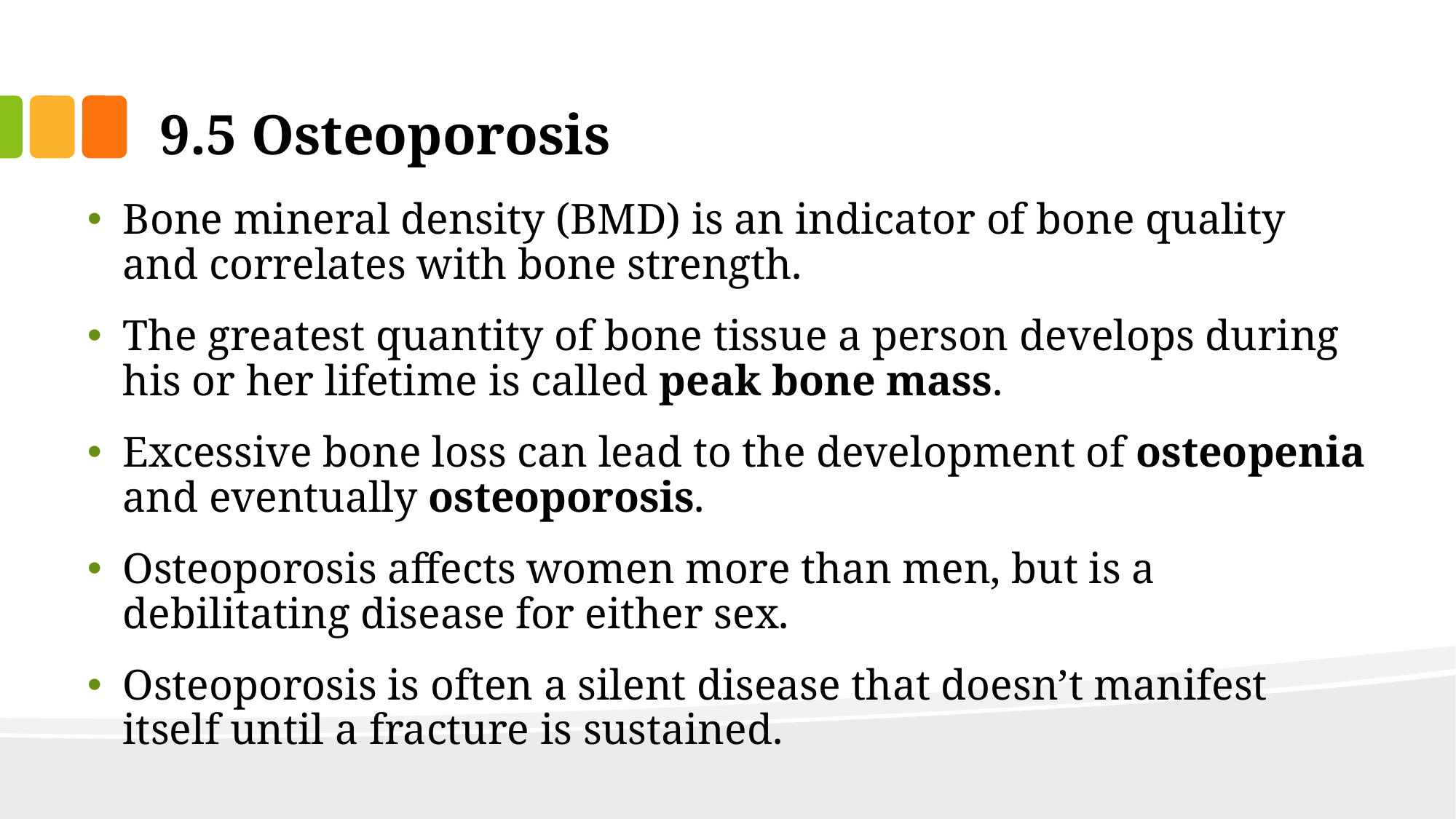

# 9.5 Osteoporosis
Bone mineral density (BMD) is an indicator of bone quality and correlates with bone strength.
The greatest quantity of bone tissue a person develops during his or her lifetime is called peak bone mass.
Excessive bone loss can lead to the development of osteopenia and eventually osteoporosis.
Osteoporosis affects women more than men, but is a debilitating disease for either sex.
Osteoporosis is often a silent disease that doesn’t manifest itself until a fracture is sustained.